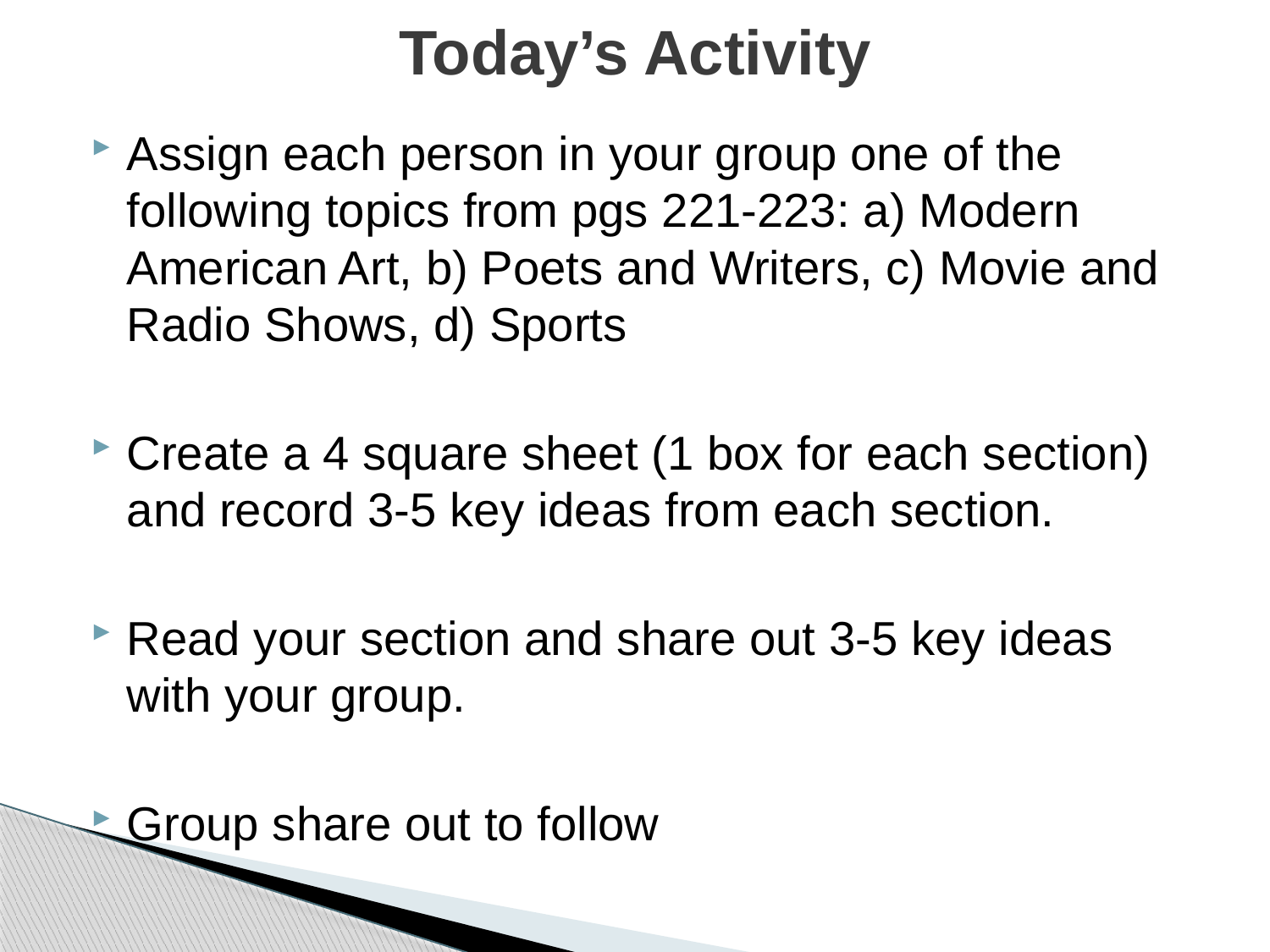

# Today’s Activity
Assign each person in your group one of the following topics from pgs 221-223: a) Modern American Art, b) Poets and Writers, c) Movie and Radio Shows, d) Sports

Create a 4 square sheet (1 box for each section) and record 3-5 key ideas from each section.

Read your section and share out 3-5 key ideas with your group.

Group share out to follow